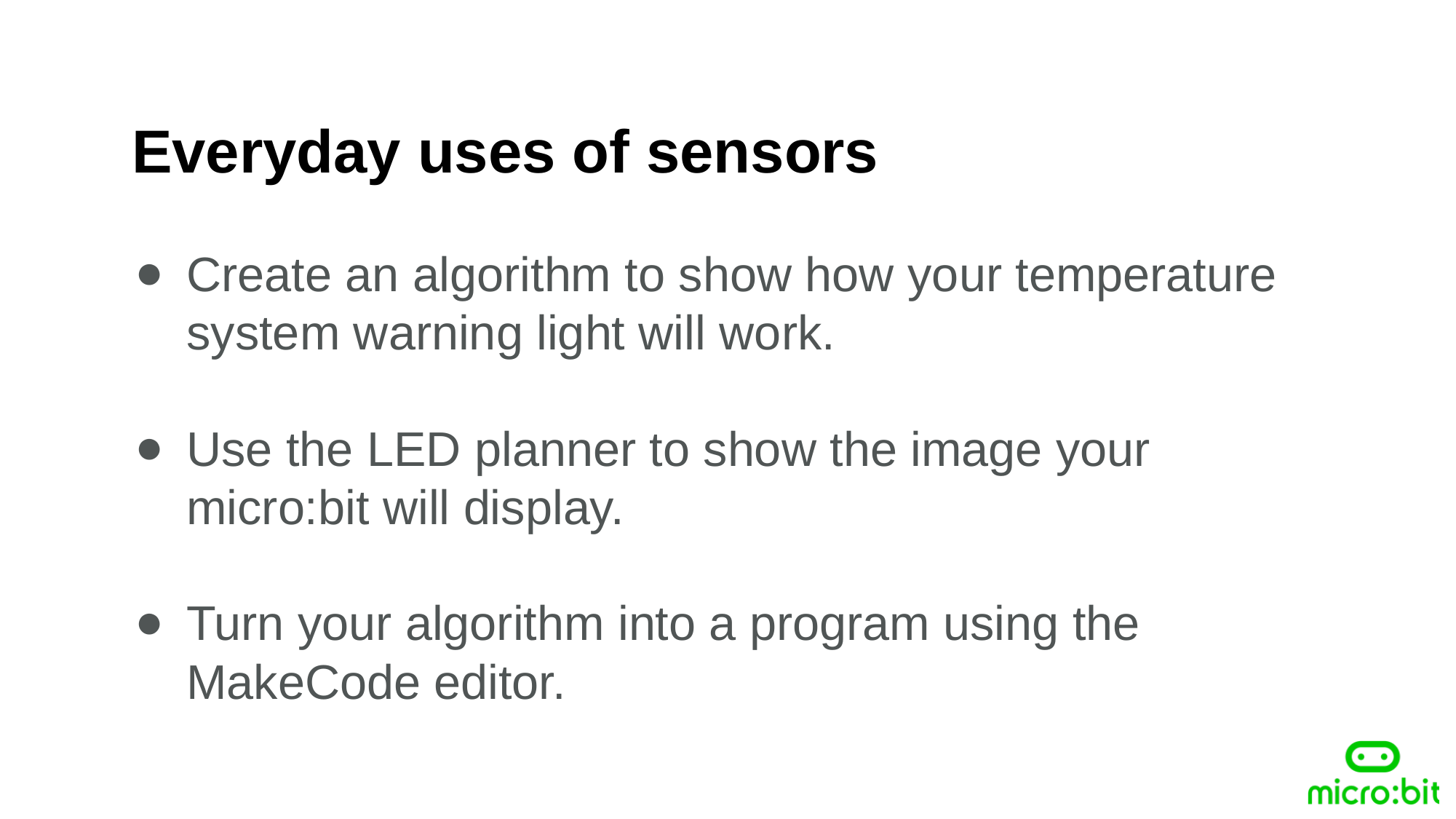

Everyday uses of sensors

Create an algorithm to show how your temperature system warning light will work.

Use the LED planner to show the image your micro:bit will display.

Turn your algorithm into a program using the MakeCode editor.